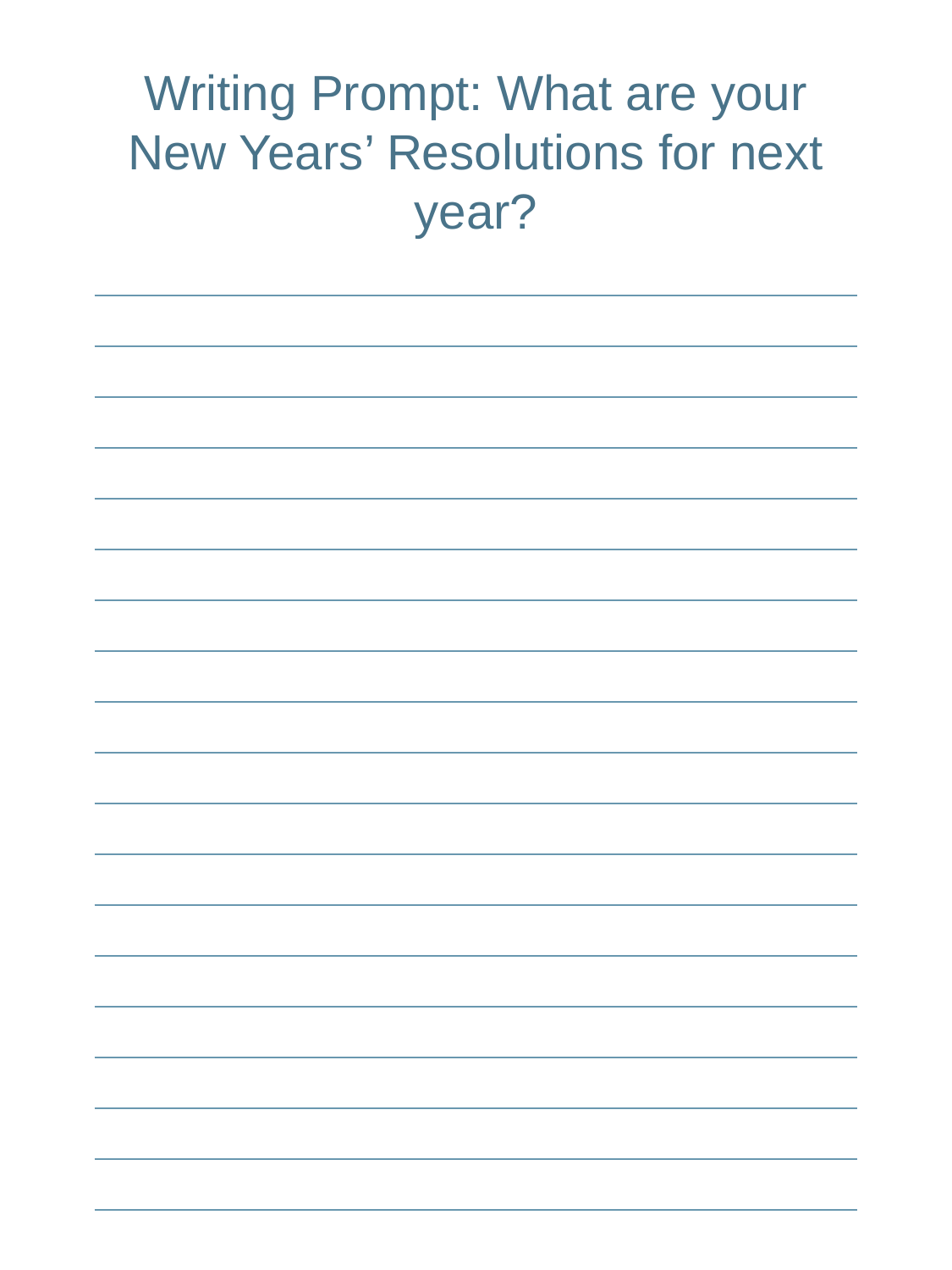

Writing Prompt: What are your New Years’ Resolutions for next year?
|  |
| --- |
|  |
|  |
|  |
|  |
|  |
|  |
|  |
|  |
|  |
|  |
|  |
|  |
|  |
|  |
|  |
|  |
|  |